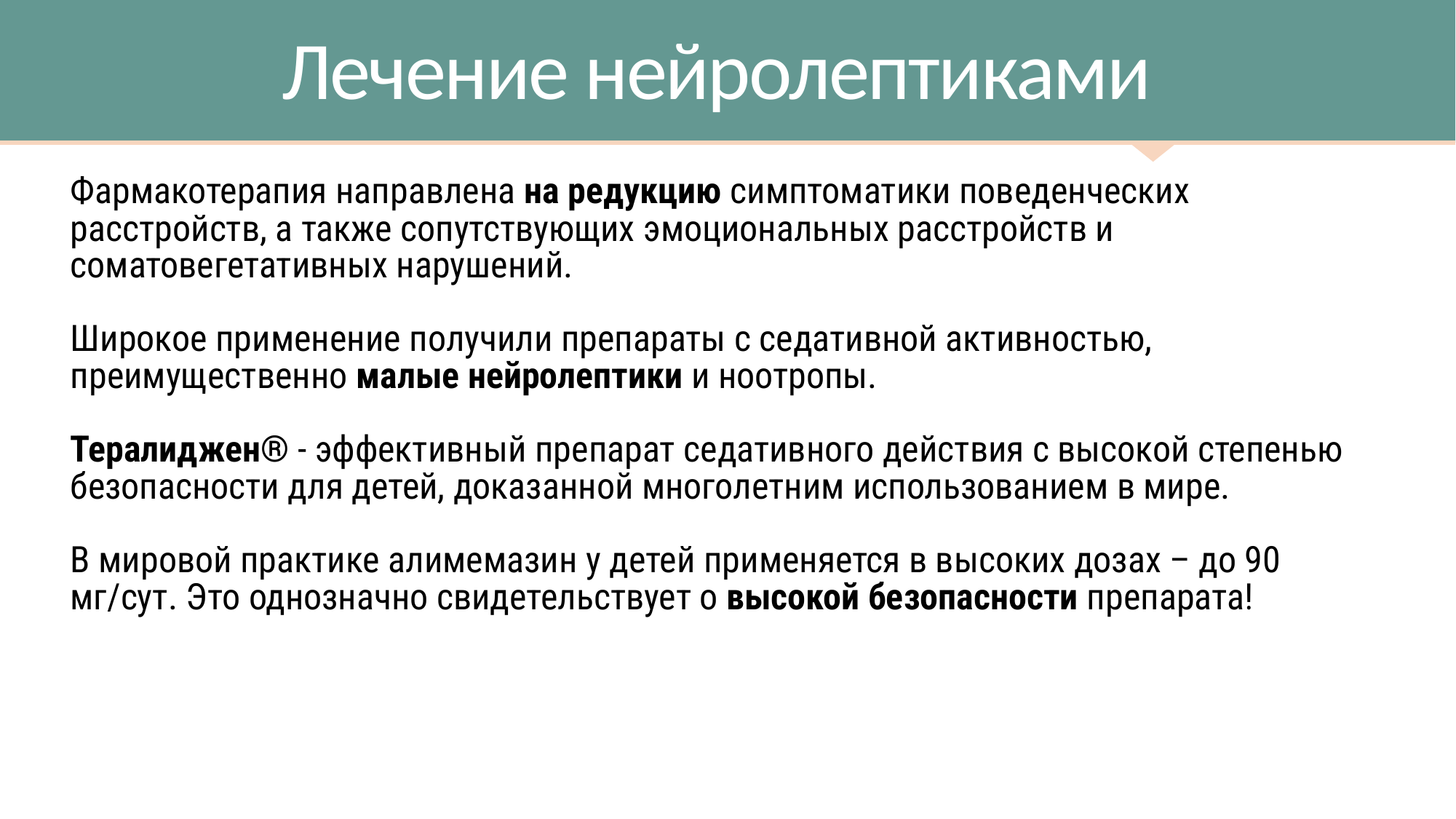

# Лечение нейролептиками
Фармакотерапия направлена на редукцию симптоматики поведенческих расстройств, а также сопутствующих эмоциональных расстройств и соматовегетативных нарушений.
Широкое применение получили препараты с седативной активностью, преимущественно малые нейролептики и ноотропы.
Тералиджен® - эффективный препарат седативного действия с высокой степенью безопасности для детей, доказанной многолетним использованием в мире.
В мировой практике алимемазин у детей применяется в высоких дозах – до 90 мг/сут. Это однозначно свидетельствует о высокой безопасности препарата!